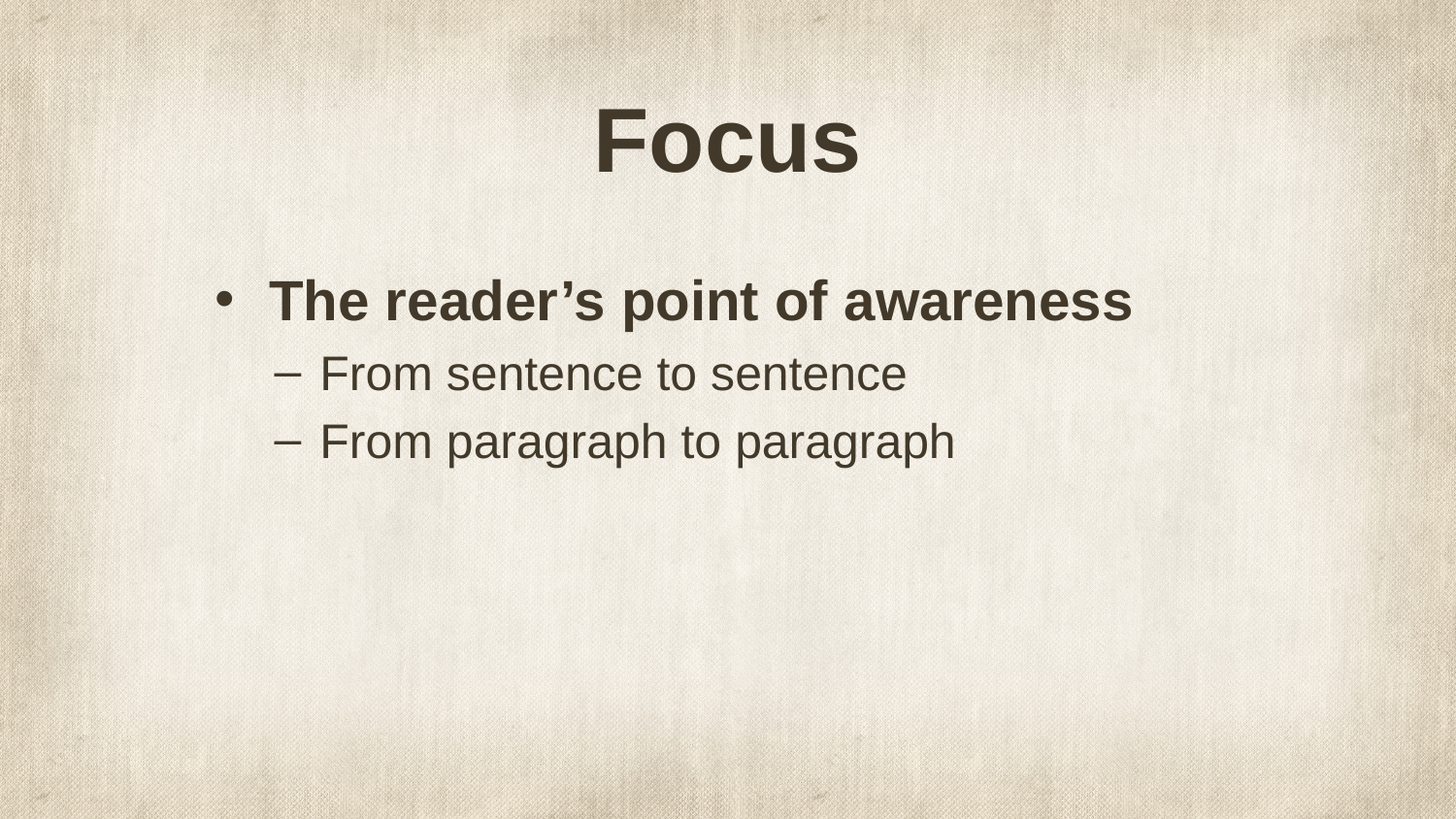

# Focus
The reader’s point of awareness
From sentence to sentence
From paragraph to paragraph